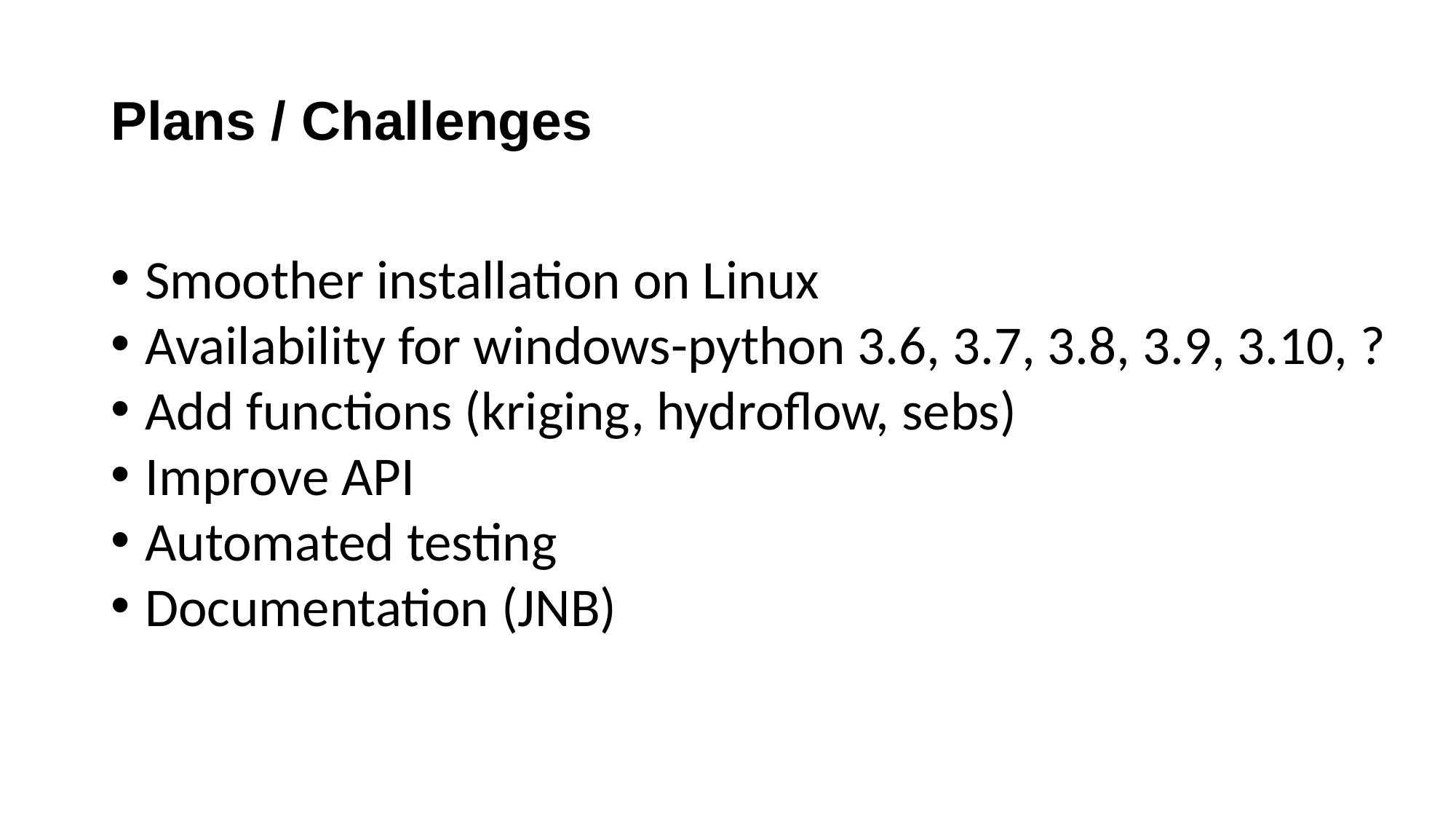

# Plans / Challenges
Smoother installation on Linux
Availability for windows-python 3.6, 3.7, 3.8, 3.9, 3.10, ?
Add functions (kriging, hydroflow, sebs)
Improve API
Automated testing
Documentation (JNB)